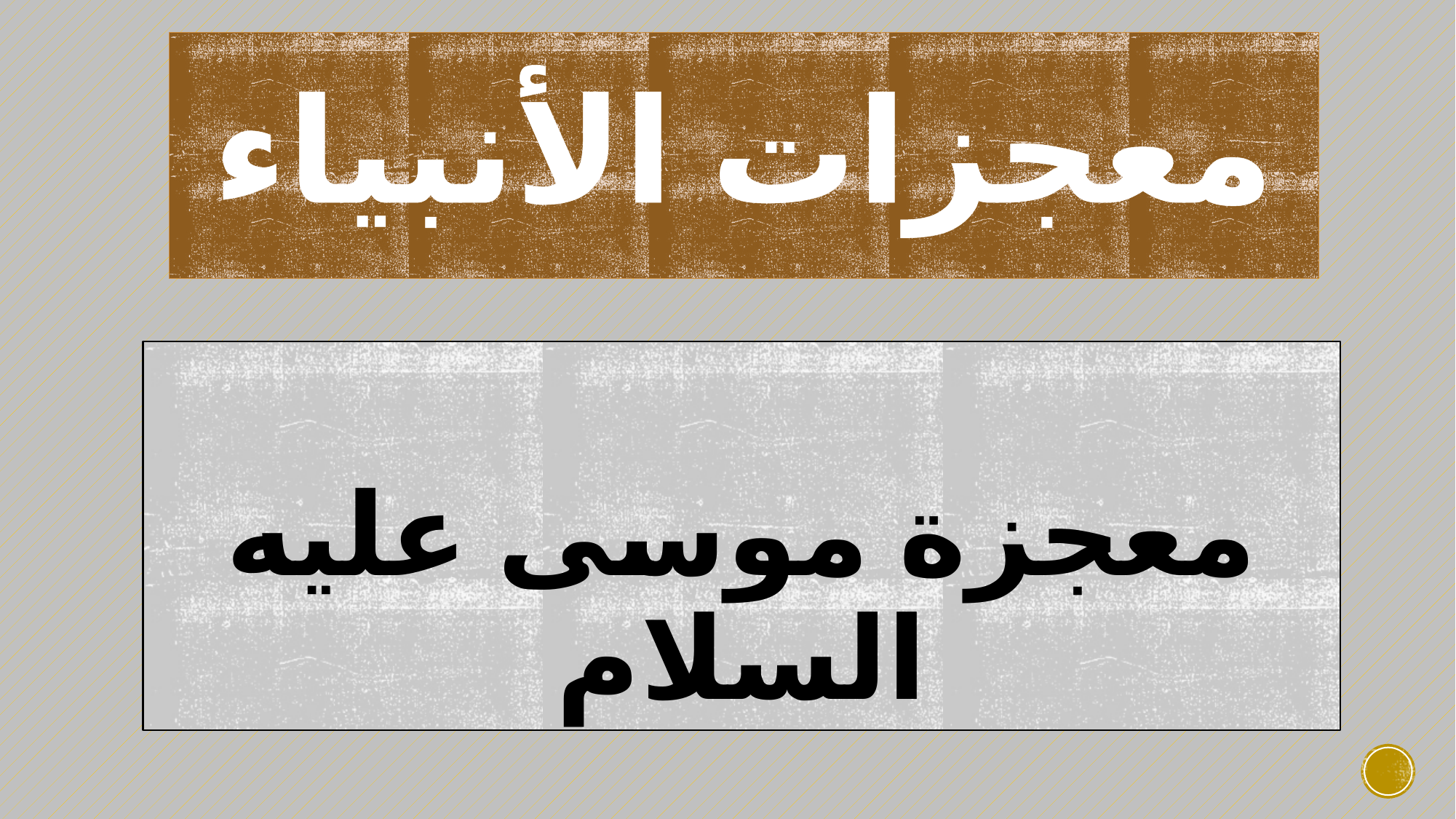

# معجزات الأنبياء

معجزة موسى عليه السلام